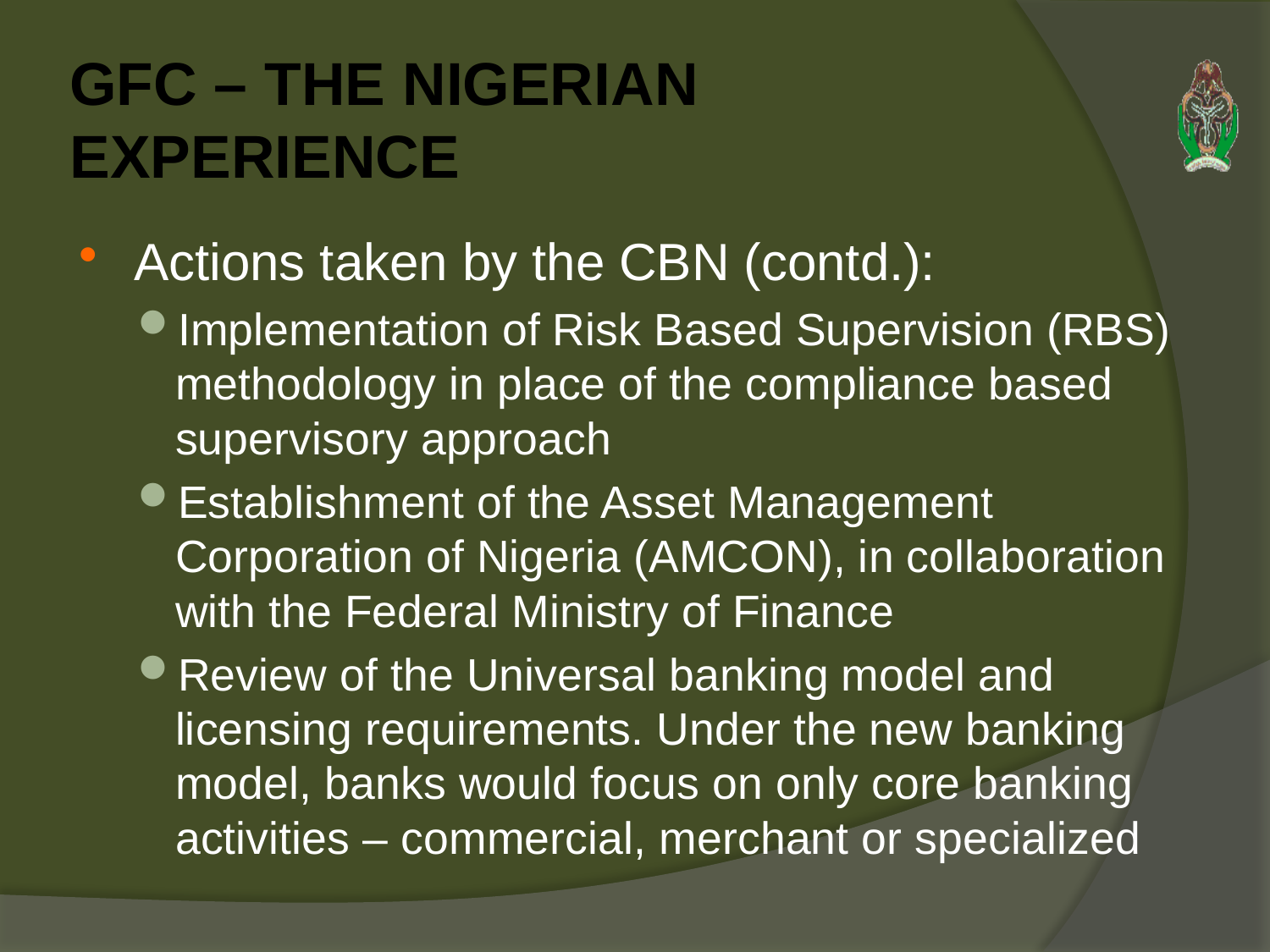

# GFC – THE NIGERIAN EXPERIENCE
Actions taken by the CBN (contd.):
Implementation of Risk Based Supervision (RBS) methodology in place of the compliance based supervisory approach
Establishment of the Asset Management Corporation of Nigeria (AMCON), in collaboration with the Federal Ministry of Finance
Review of the Universal banking model and licensing requirements. Under the new banking model, banks would focus on only core banking activities – commercial, merchant or specialized